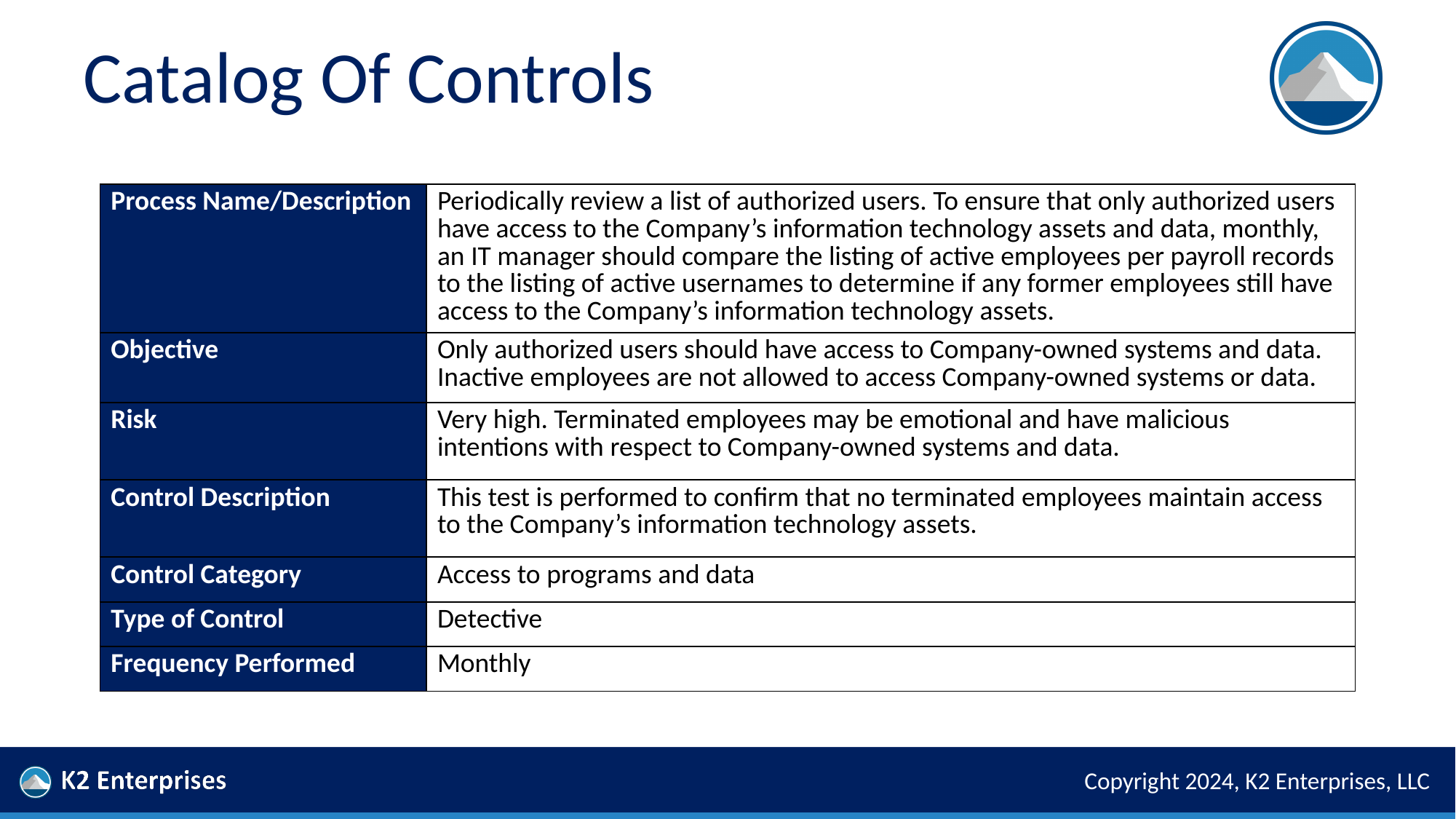

# Catalog Of Controls
| Process Name/Description | Periodically review a list of authorized users. To ensure that only authorized users have access to the Company’s information technology assets and data, monthly, an IT manager should compare the listing of active employees per payroll records to the listing of active usernames to determine if any former employees still have access to the Company’s information technology assets. |
| --- | --- |
| Objective | Only authorized users should have access to Company-owned systems and data. Inactive employees are not allowed to access Company-owned systems or data. |
| Risk | Very high. Terminated employees may be emotional and have malicious intentions with respect to Company-owned systems and data. |
| Control Description | This test is performed to confirm that no terminated employees maintain access to the Company’s information technology assets. |
| Control Category | Access to programs and data |
| Type of Control | Detective |
| Frequency Performed | Monthly |